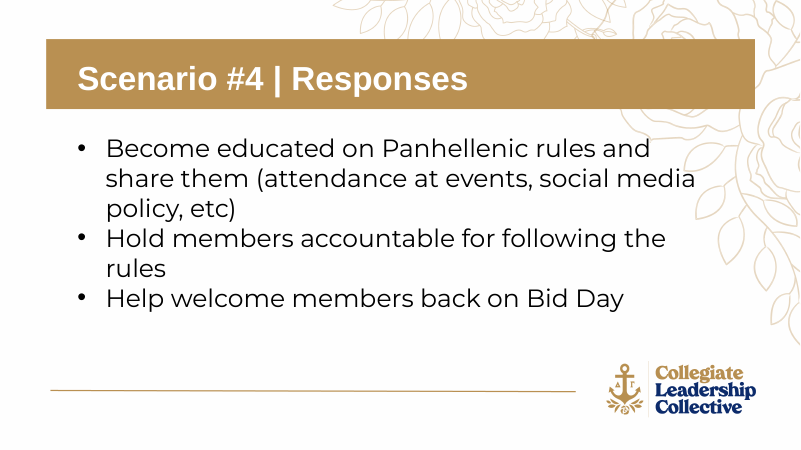

Scenario #4 | Responses
Become educated on Panhellenic rules and share them (attendance at events, social media policy, etc)
Hold members accountable for following the rules
Help welcome members back on Bid Day